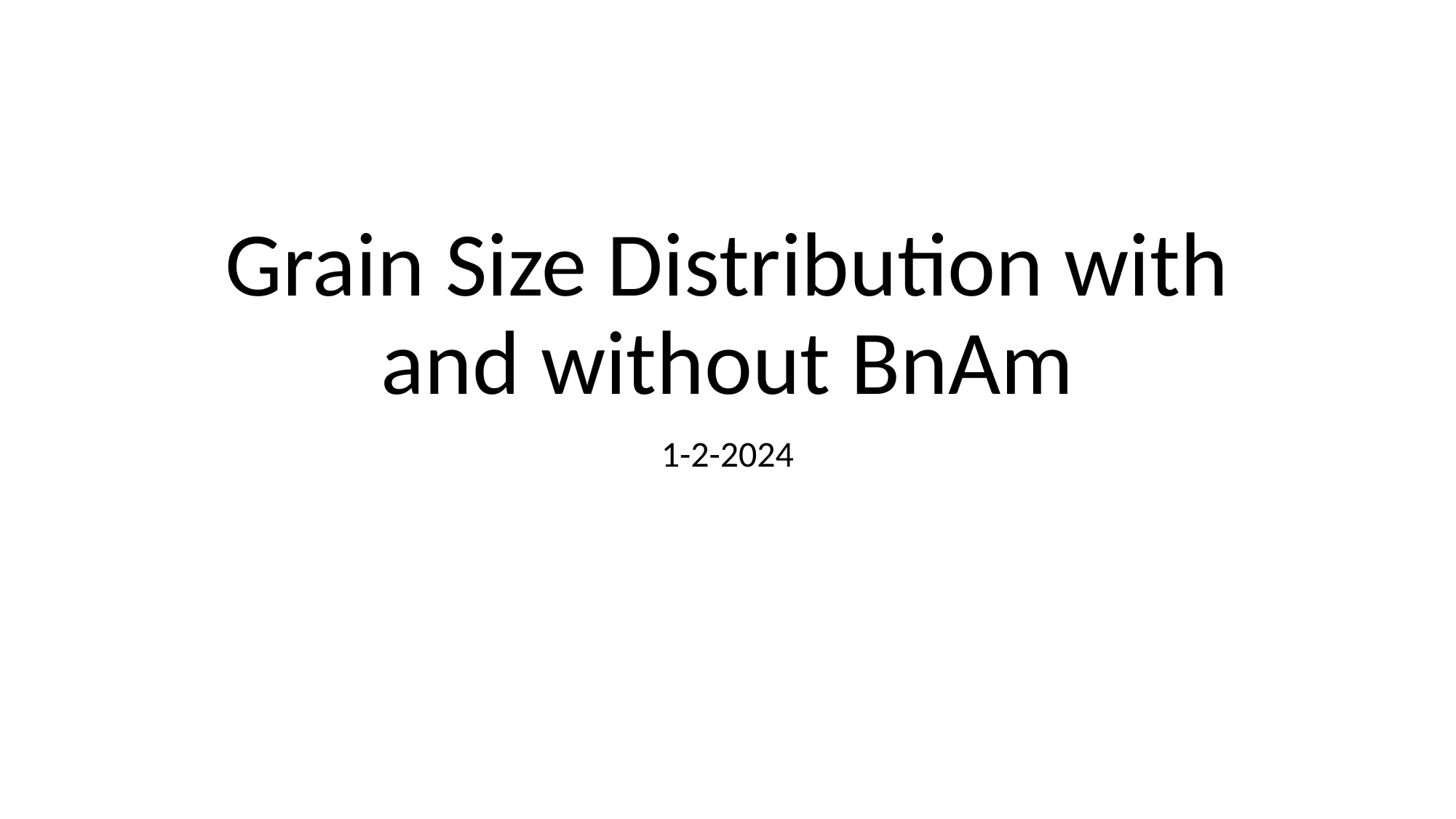

# Grain Size Distribution with and without BnAm
1-2-2024